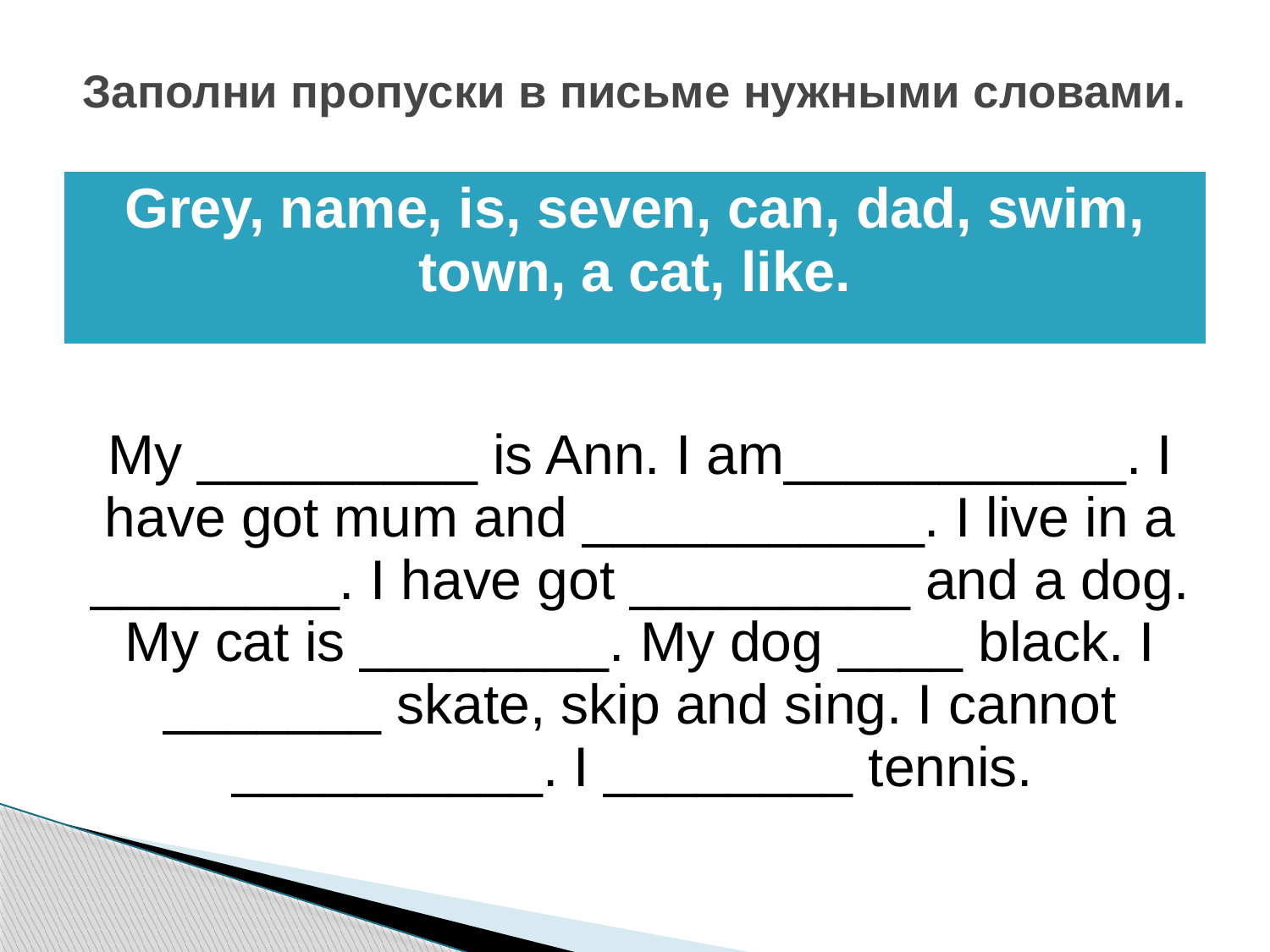

# Заполни пропуски в письме нужными словами.
| Grey, name, is, seven, can, dad, swim, town, a cat, like. |
| --- |
My _________ is Ann. I am___________. I have got mum and ___________. I live in a ________. I have got _________ and a dog. My cat is ________. My dog ____ black. I _______ skate, skip and sing. I cannot __________. I ________ tennis.